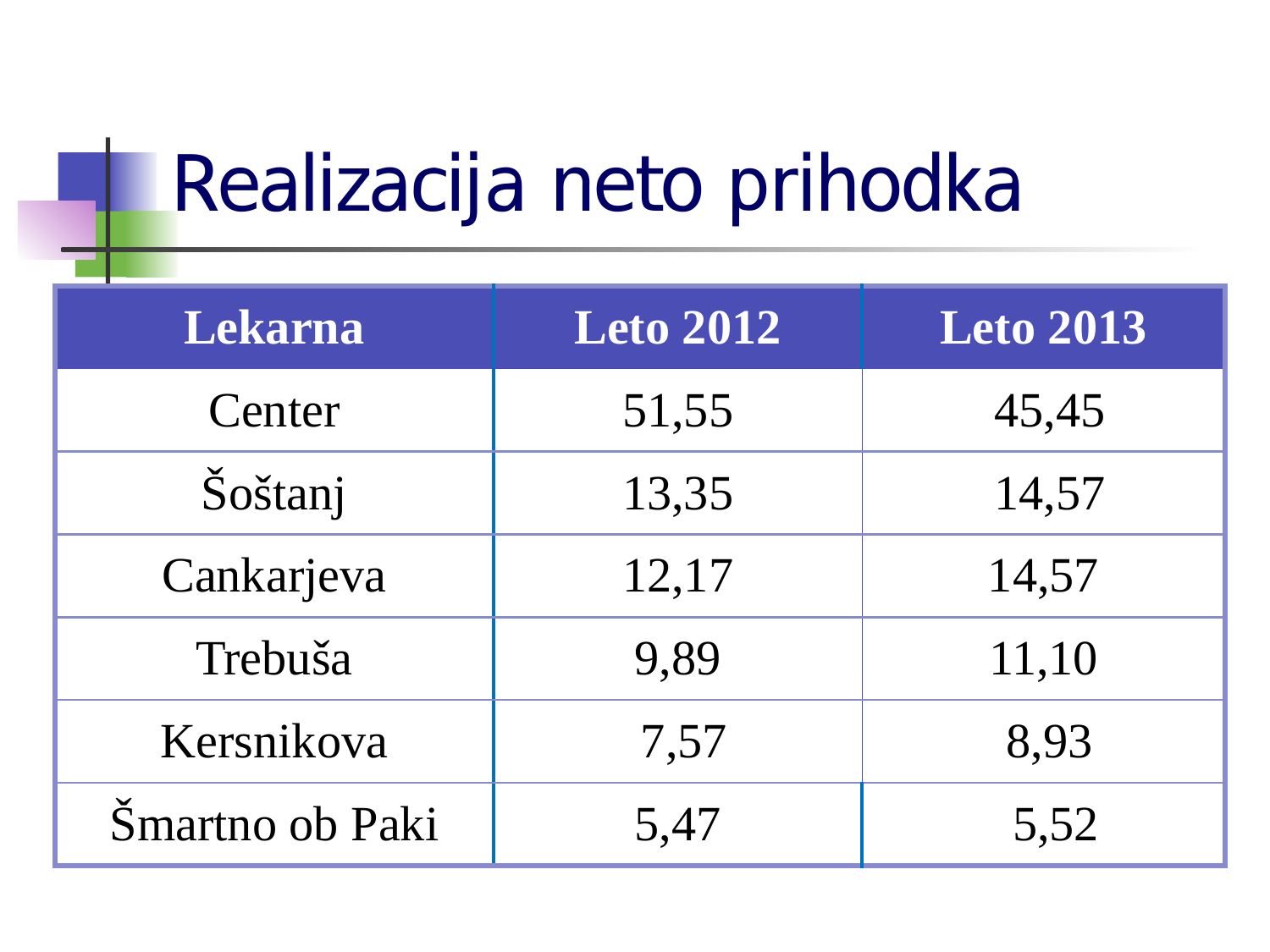

# Realizacija neto prihodka
| Lekarna | Leto 2012 | Leto 2013 |
| --- | --- | --- |
| Center | 51,55 | 45,45 |
| Šoštanj | 13,35 | 14,57 |
| Cankarjeva | 12,17 | 14,57 |
| Trebuša | 9,89 | 11,10 |
| Kersnikova | 7,57 | 8,93 |
| Šmartno ob Paki | 5,47 | 5,52 |